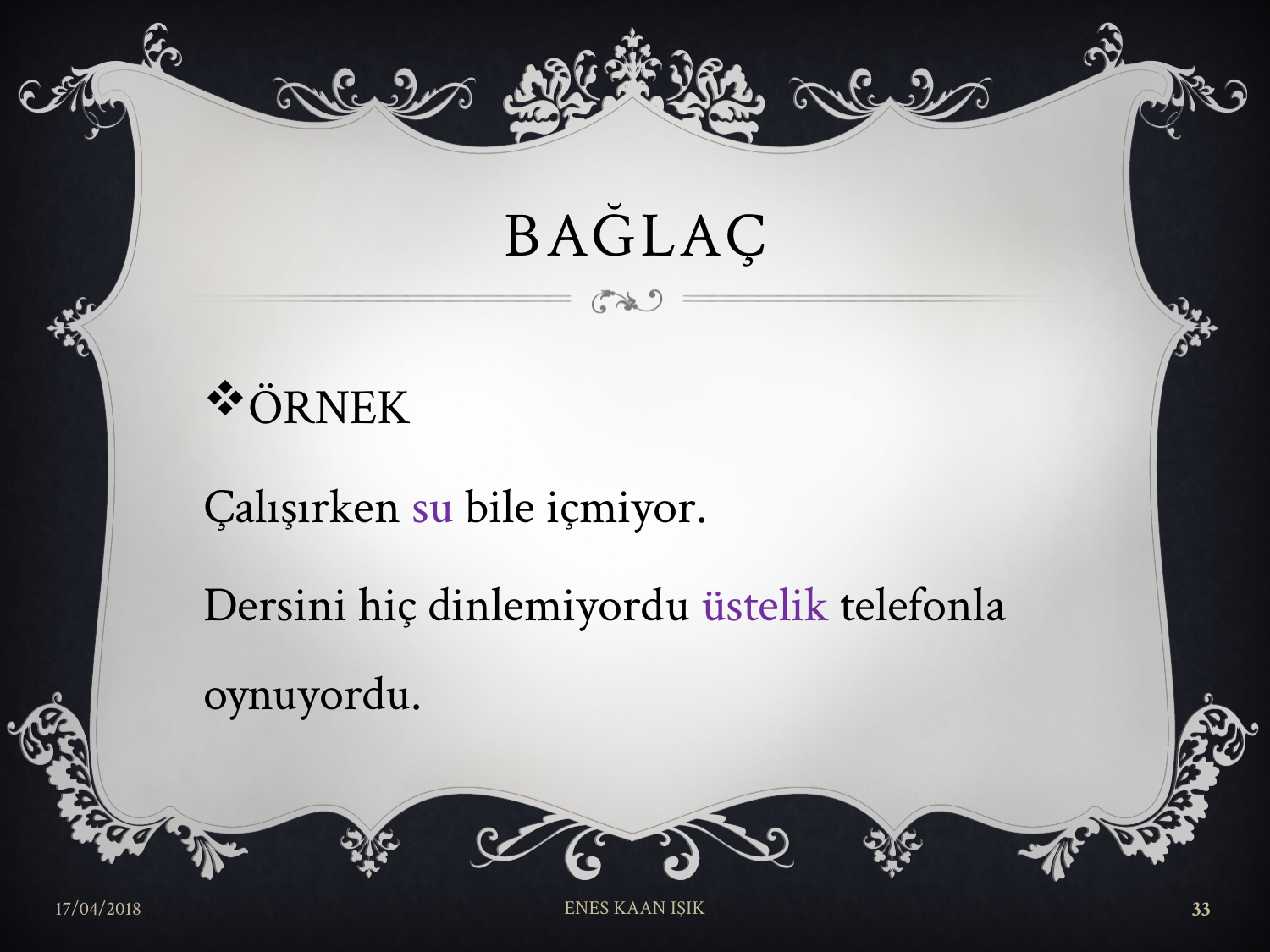

# BAĞLAÇ
ÖRNEK
Çalışırken su bile içmiyor.
Dersini hiç dinlemiyordu üstelik telefonla oynuyordu.
17/04/2018
ENES KAAN IŞIK
33